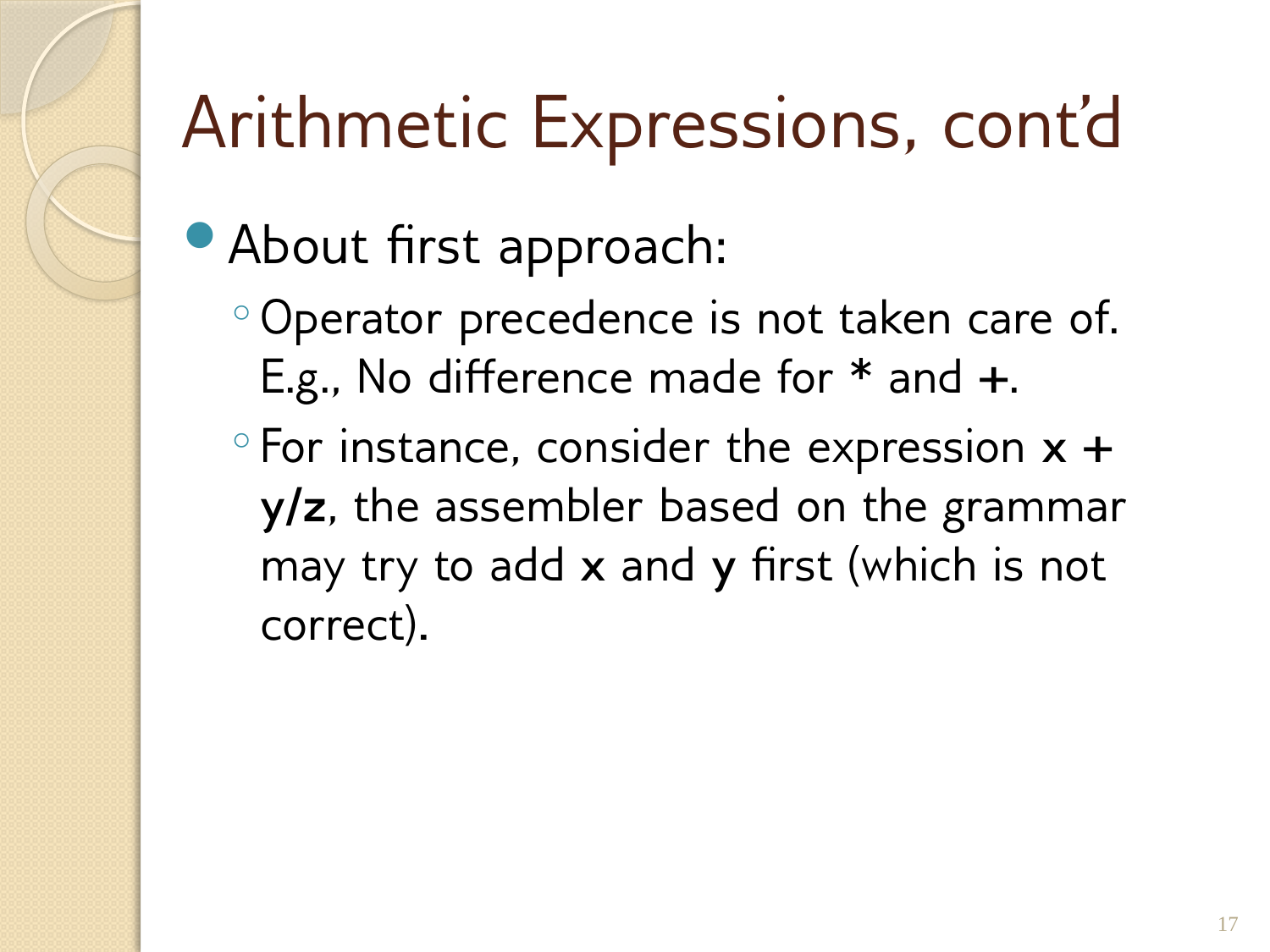

# Arithmetic Expressions, cont’d
About first approach:
Operator precedence is not taken care of. E.g., No difference made for * and +.
For instance, consider the expression x + y/z, the assembler based on the grammar may try to add x and y first (which is not correct).
17